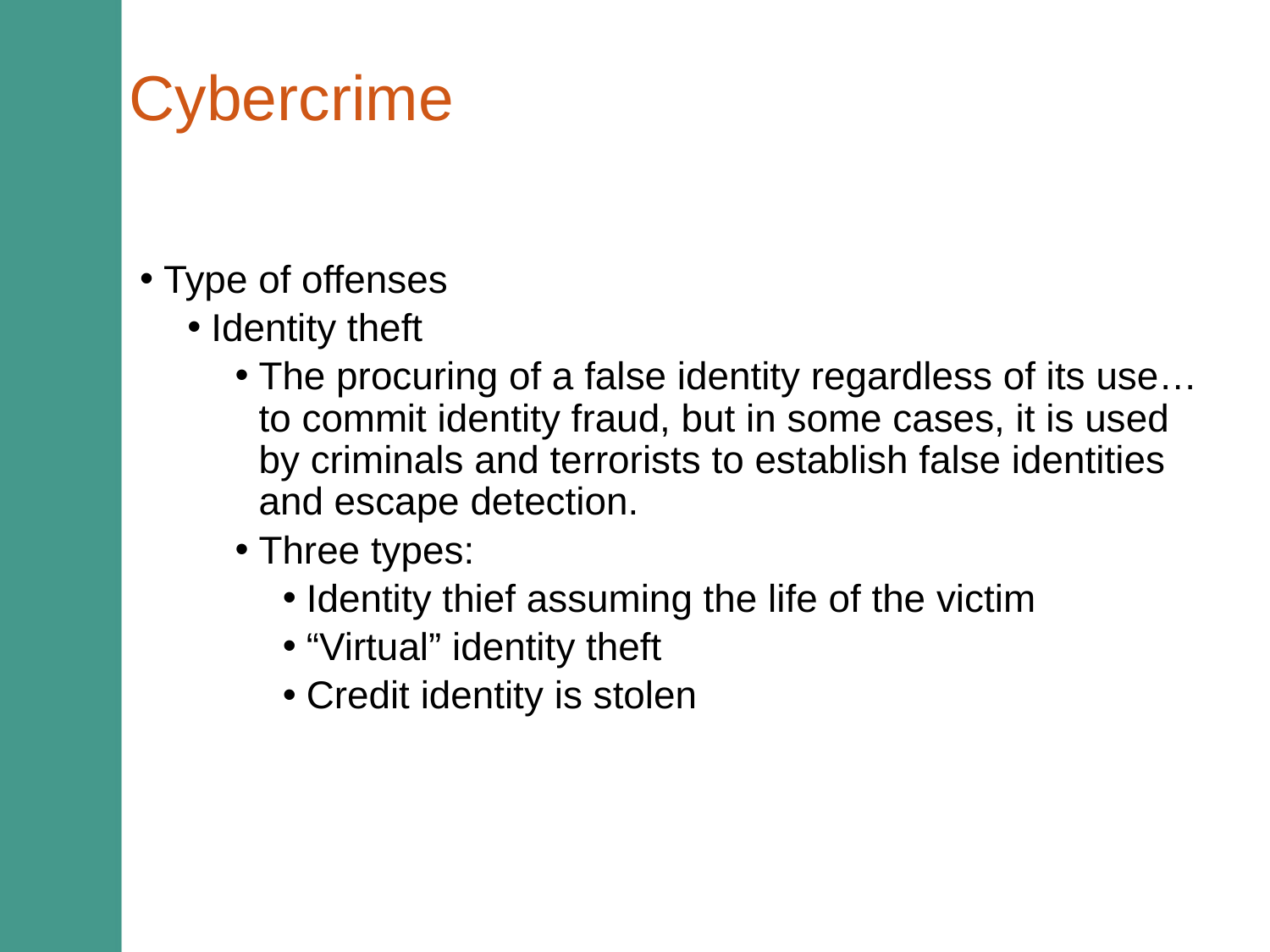

# Cybercrime
Type of offenses
Identity theft
The procuring of a false identity regardless of its use…to commit identity fraud, but in some cases, it is used by criminals and terrorists to establish false identities and escape detection.
Three types:
Identity thief assuming the life of the victim
“Virtual” identity theft
Credit identity is stolen